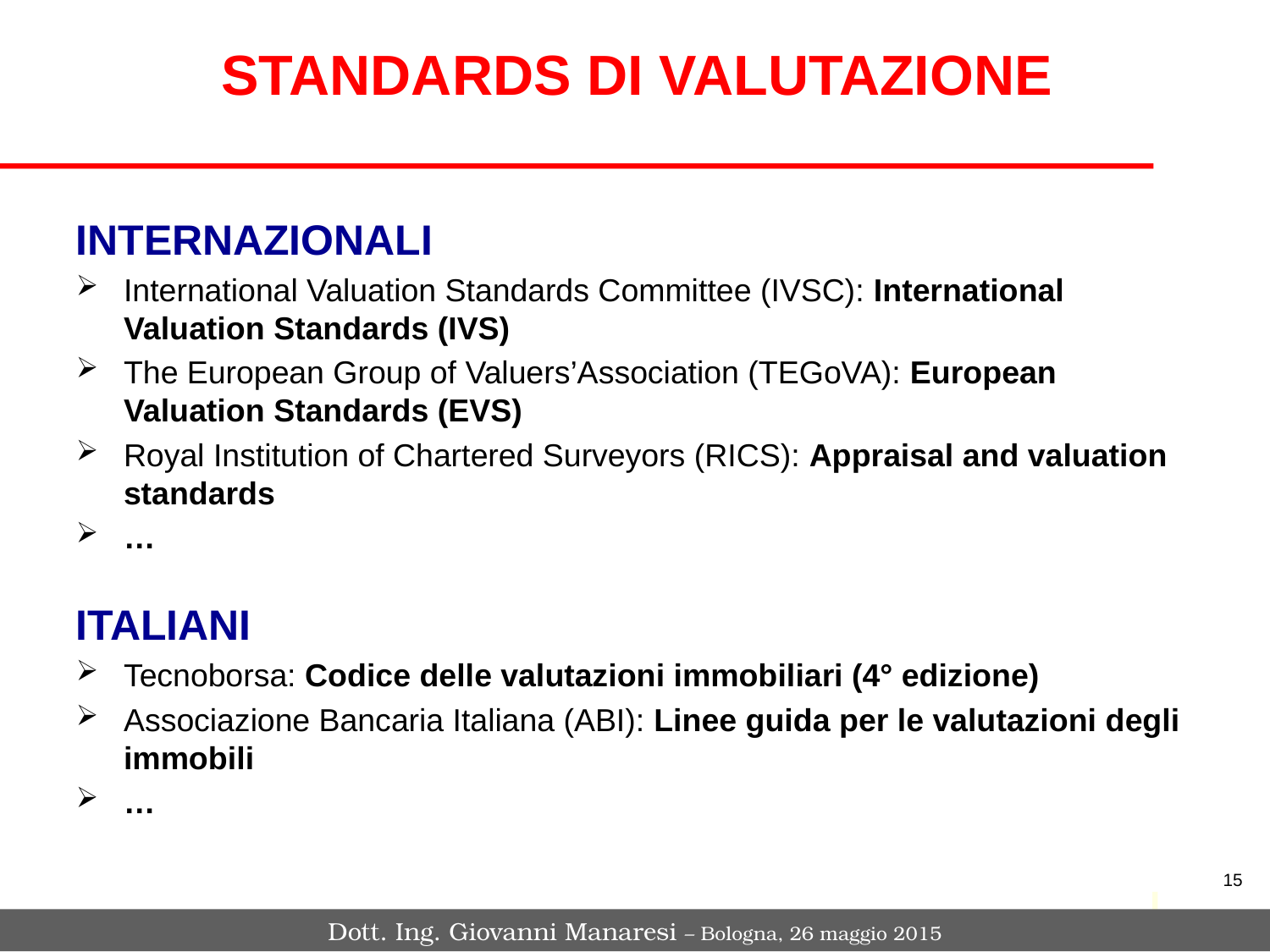

# STANDARDS DI VALUTAZIONE
INTERNAZIONALI
International Valuation Standards Committee (IVSC): International Valuation Standards (IVS)
The European Group of Valuers’Association (TEGoVA): European Valuation Standards (EVS)
Royal Institution of Chartered Surveyors (RICS): Appraisal and valuation standards
…

ITALIANI
Tecnoborsa: Codice delle valutazioni immobiliari (4° edizione)
Associazione Bancaria Italiana (ABI): Linee guida per le valutazioni degli immobili
…

15